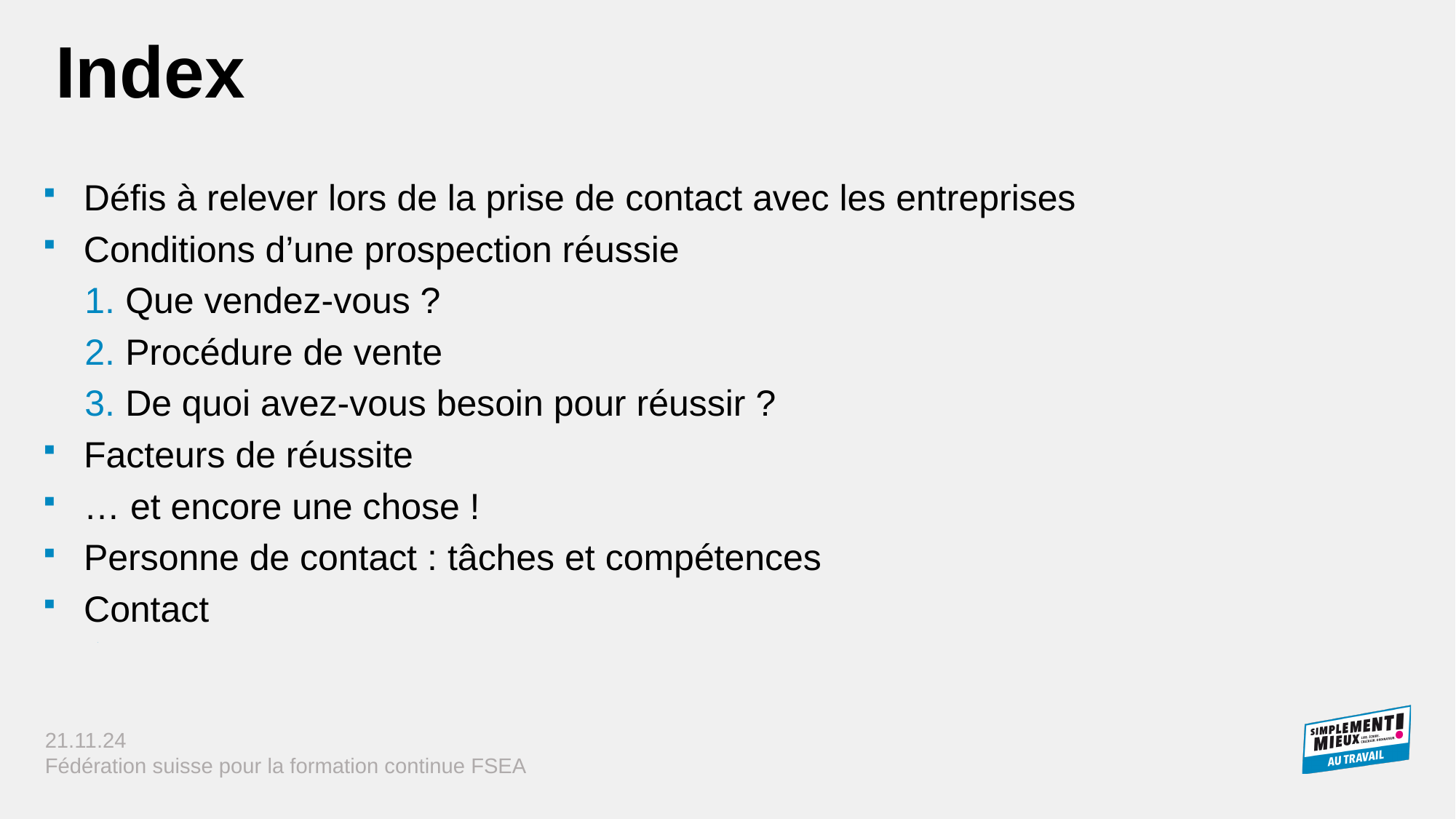

Index
Défis à relever lors de la prise de contact avec les entreprises
Conditions d’une prospection réussie
	1. Que vendez-vous ?
	2. Procédure de vente
	3. De quoi avez-vous besoin pour réussir ?
Facteurs de réussite
… et encore une chose !
Personne de contact : tâches et compétences
Contact